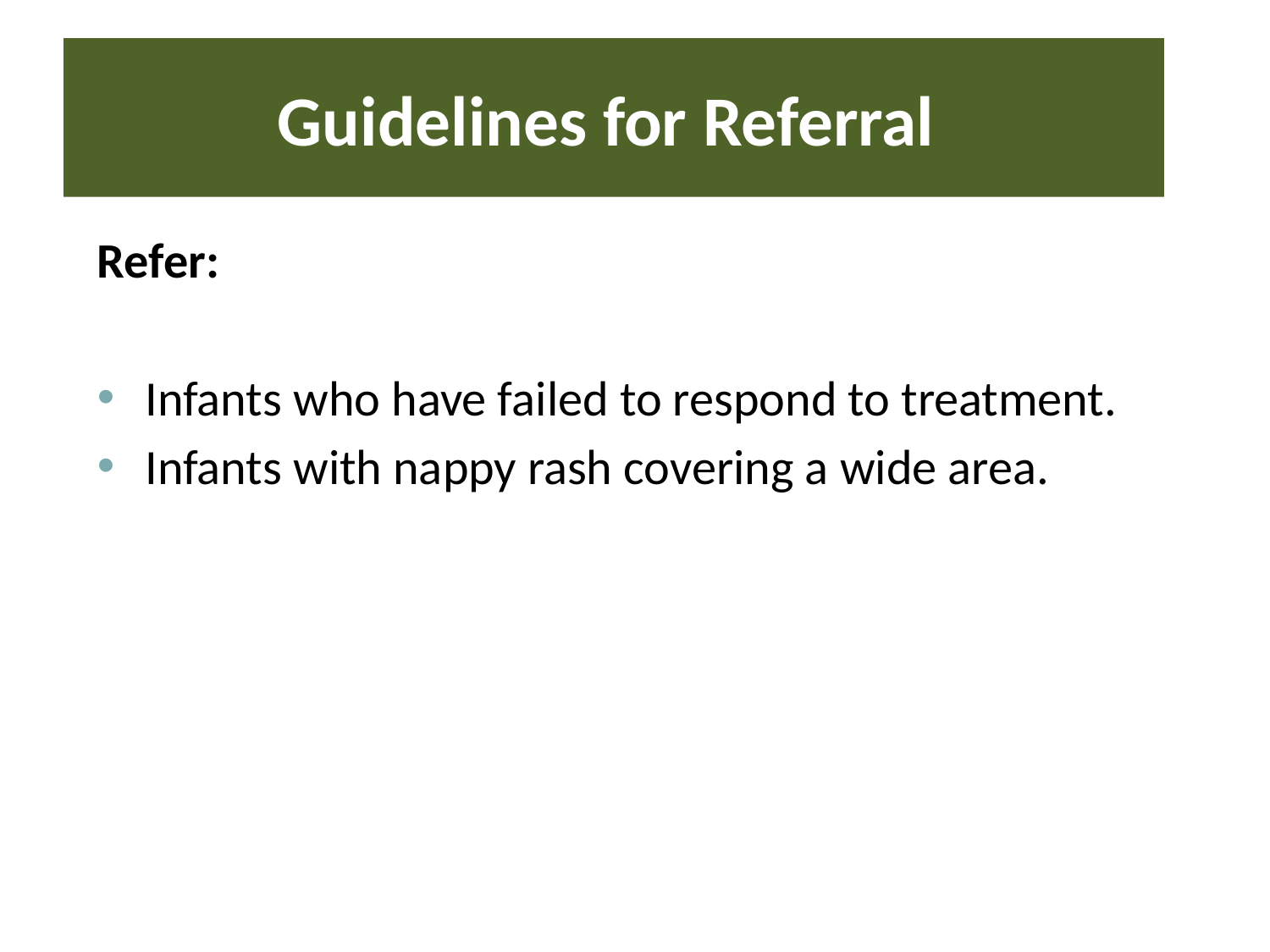

# Guidelines for Referral
Refer:

Infants who have failed to respond to treatment.
Infants with nappy rash covering a wide area.